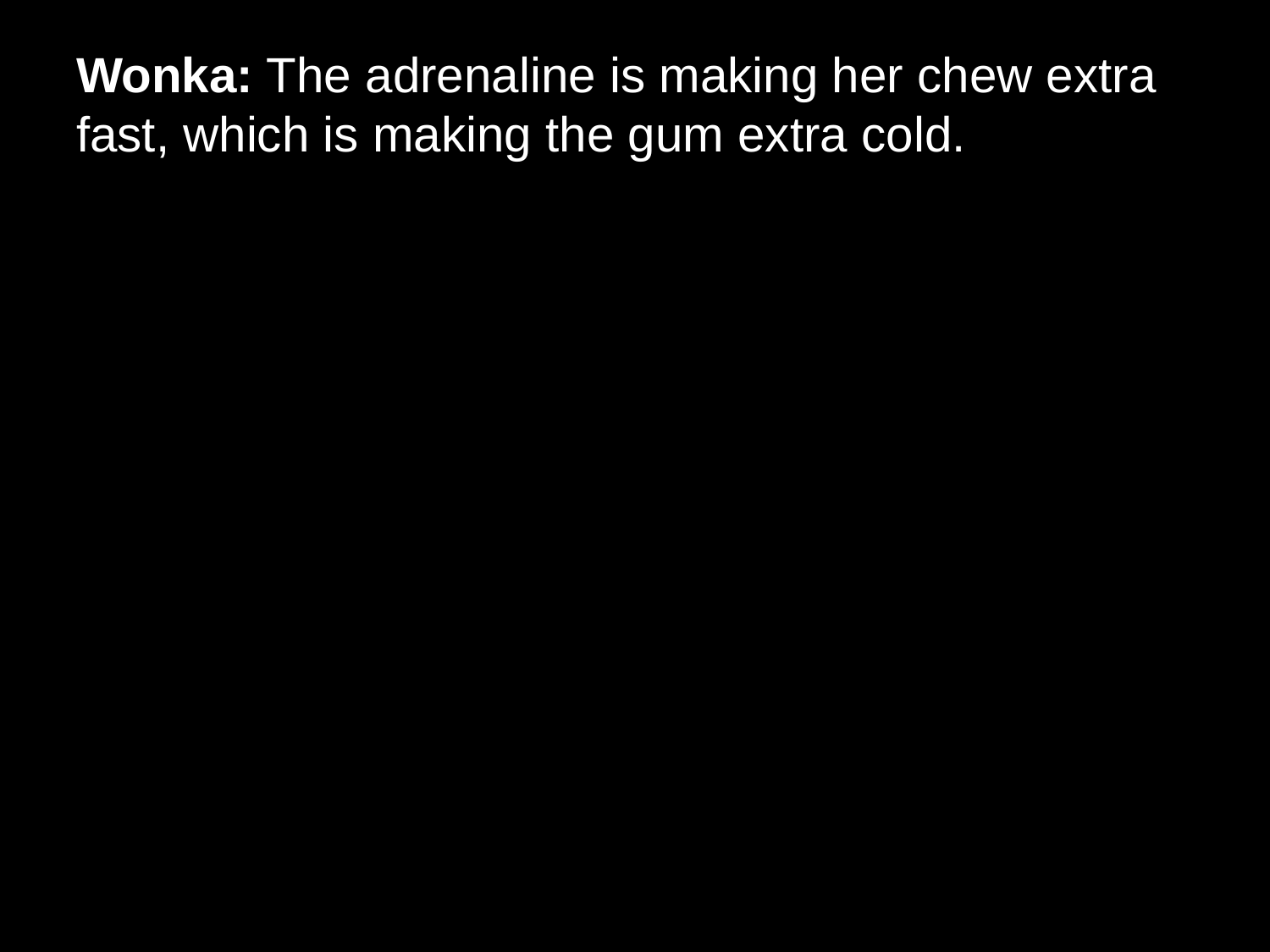

# Wonka: The adrenaline is making her chew extra fast, which is making the gum extra cold.